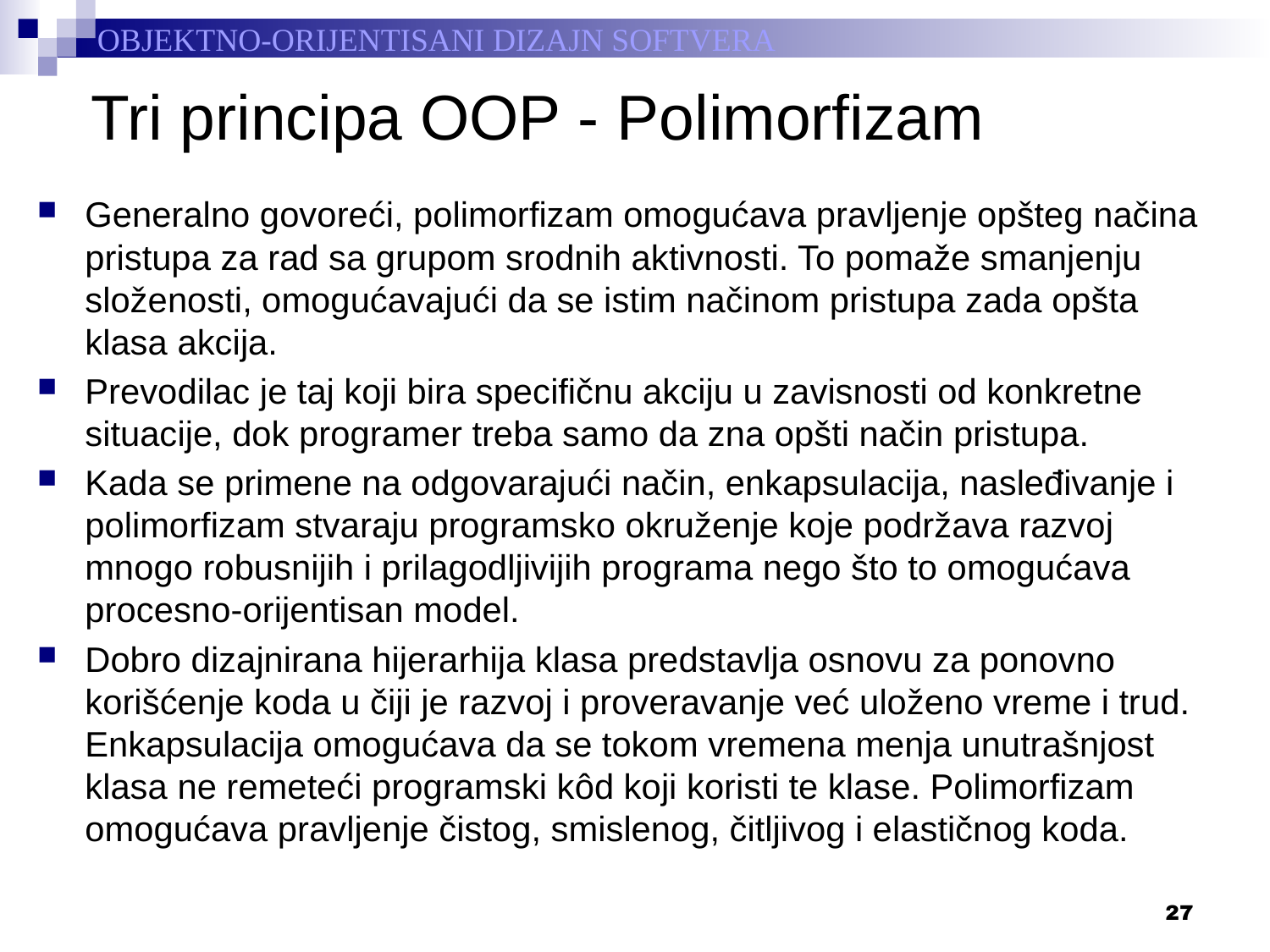

# Tri principa OOP - Polimorfizam
Generalno govoreći, polimorfizam omogućava pravljenje opšteg načina pristupa za rad sa grupom srodnih aktivnosti. To pomaže smanjenju složenosti, omogućavajući da se istim načinom pristupa zada opšta klasa akcija.
Prevodilac je taj koji bira specifičnu akciju u zavisnosti od konkretne situacije, dok programer treba samo da zna opšti način pristupa.
Kada se primene na odgovarajući način, enkapsulacija, nasleđivanje i polimorfizam stvaraju programsko okruženje koje podržava razvoj mnogo robusnijih i prilagodljivijih programa nego što to omogućava procesno-orijentisan model.
Dobro dizajnirana hijerarhija klasa predstavlja osnovu za ponovno korišćenje koda u čiji je razvoj i proveravanje već uloženo vreme i trud. Enkapsulacija omogućava da se tokom vremena menja unutrašnjost klasa ne remeteći programski kôd koji koristi te klase. Polimorfizam omogućava pravljenje čistog, smislenog, čitljivog i elastičnog koda.
27